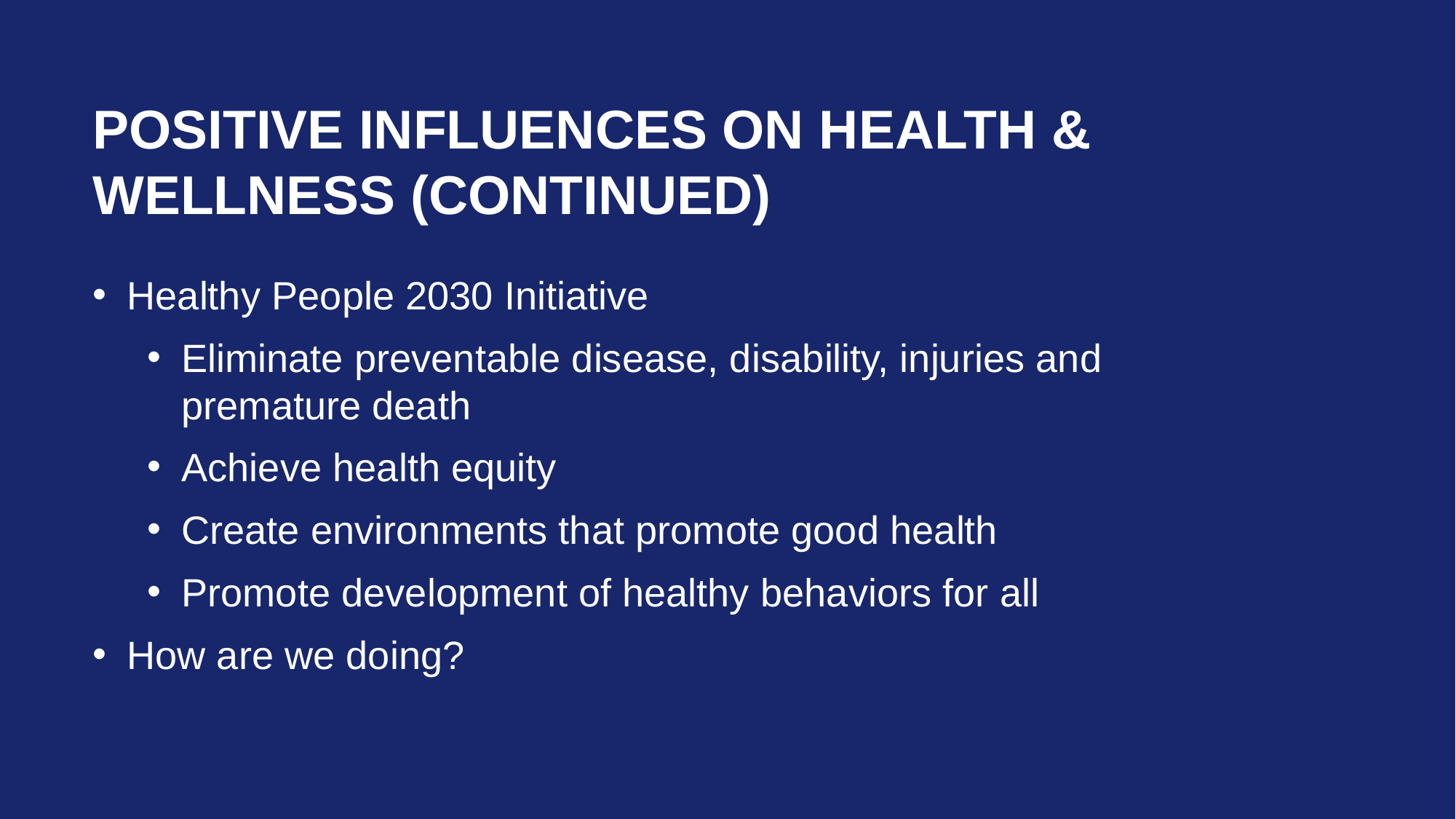

# Positive influences on Health & Wellness (continued)
Healthy People 2030 Initiative
Eliminate preventable disease, disability, injuries and premature death
Achieve health equity
Create environments that promote good health
Promote development of healthy behaviors for all
How are we doing?